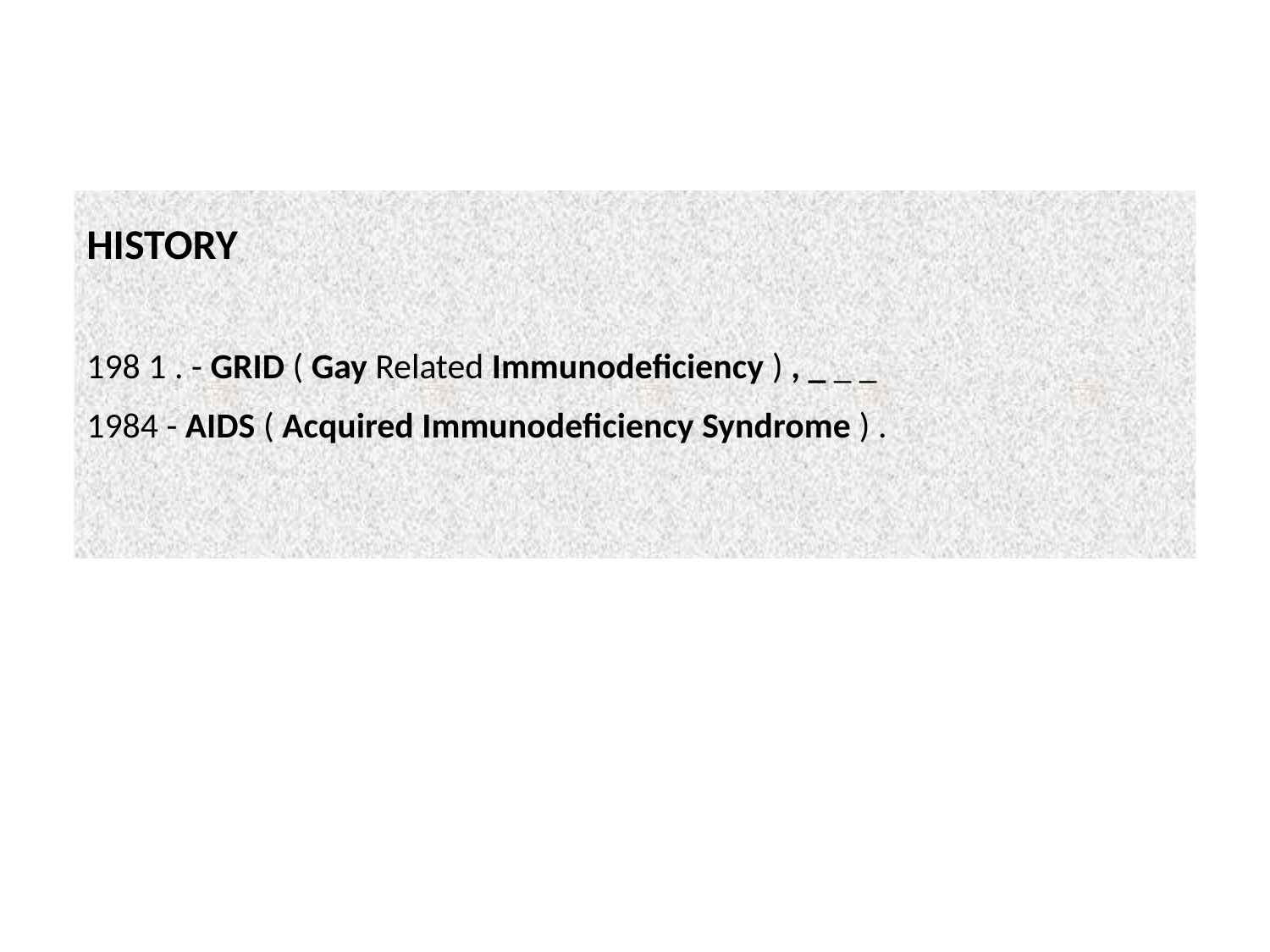

HISTORY

198 1 . - GRID ( Gay Related Immunodeficiency ) , _ _ _
1984 - AIDS ( Acquired Immunodeficiency Syndrome ) .